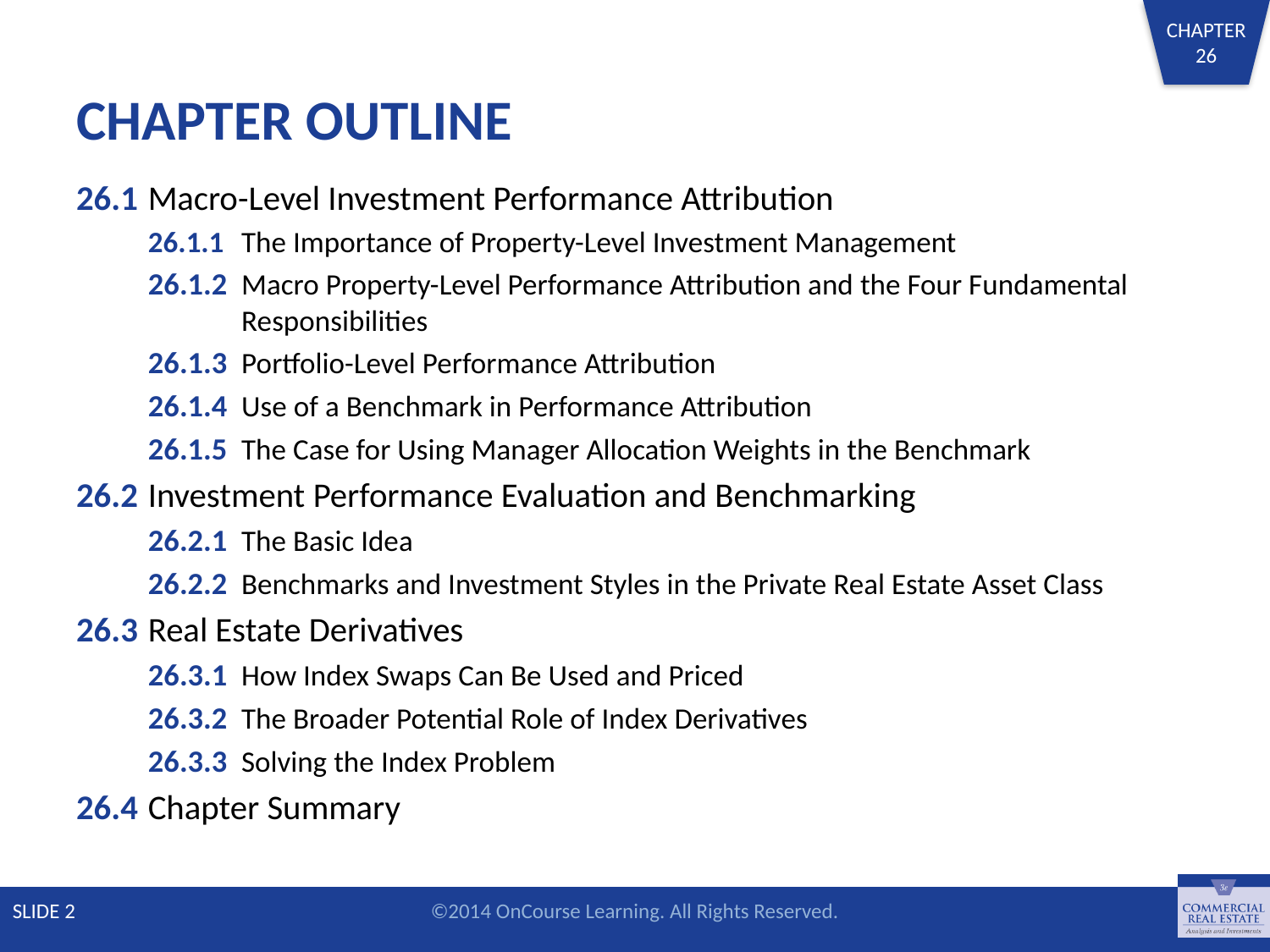

# CHAPTER OUTLINE
26.1	Macro-Level Investment Performance Attribution
26.1.1 	The Importance of Property-Level Investment Management
26.1.2 	Macro Property-Level Performance Attribution and the Four Fundamental Responsibilities
26.1.3 	Portfolio-Level Performance Attribution
26.1.4 	Use of a Benchmark in Performance Attribution
26.1.5 	The Case for Using Manager Allocation Weights in the Benchmark
26.2	Investment Performance Evaluation and Benchmarking
26.2.1 	The Basic Idea
26.2.2 	Benchmarks and Investment Styles in the Private Real Estate Asset Class
26.3	Real Estate Derivatives
26.3.1 	How Index Swaps Can Be Used and Priced
26.3.2 	The Broader Potential Role of Index Derivatives
26.3.3 	Solving the Index Problem
26.4	Chapter Summary
SLIDE 2